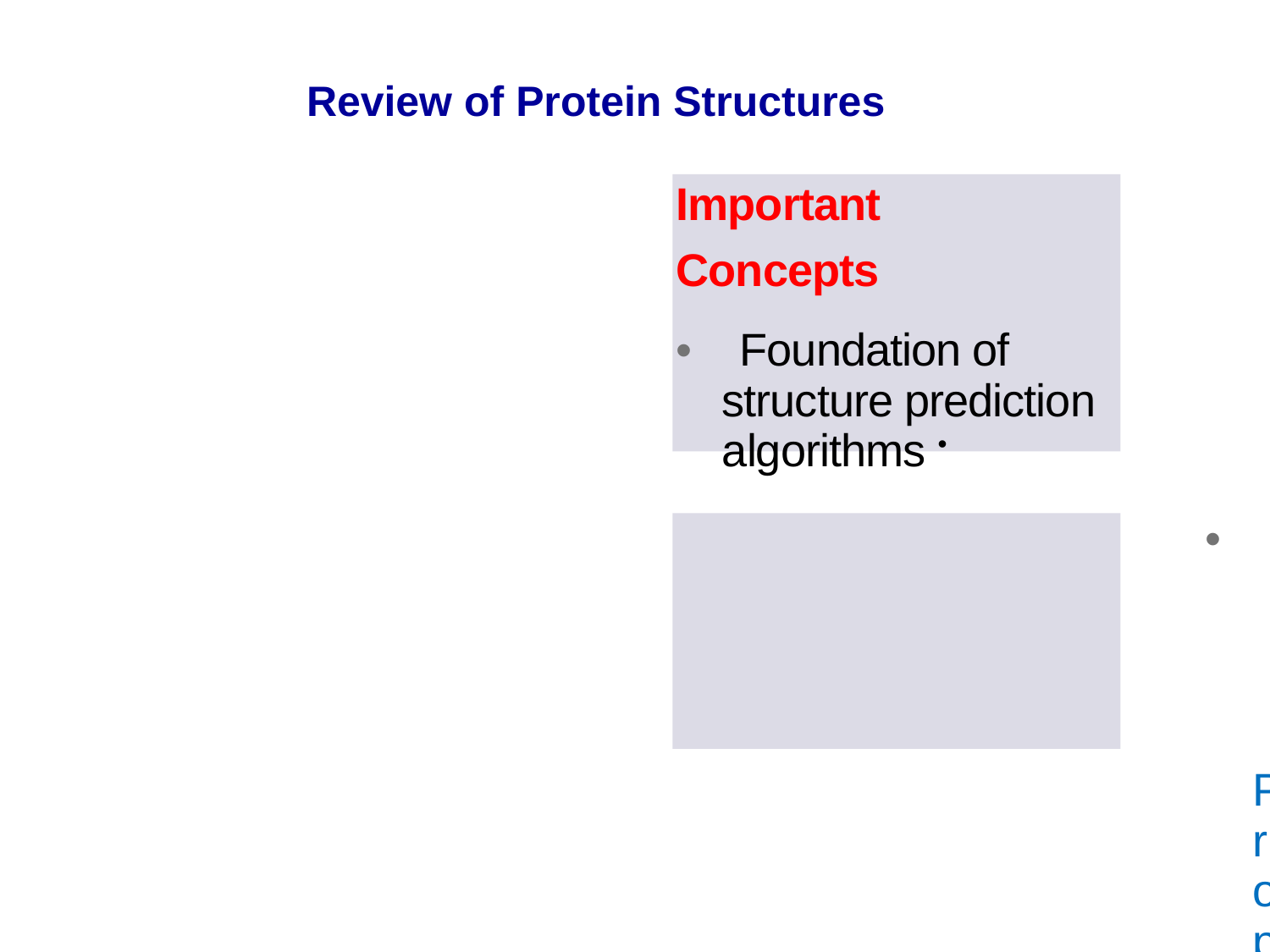

Review of Protein Structures
Important
Concepts
•    Foundation of structure prediction algorithms •
•    Propensities of certain amino acids to form specific secondary structures